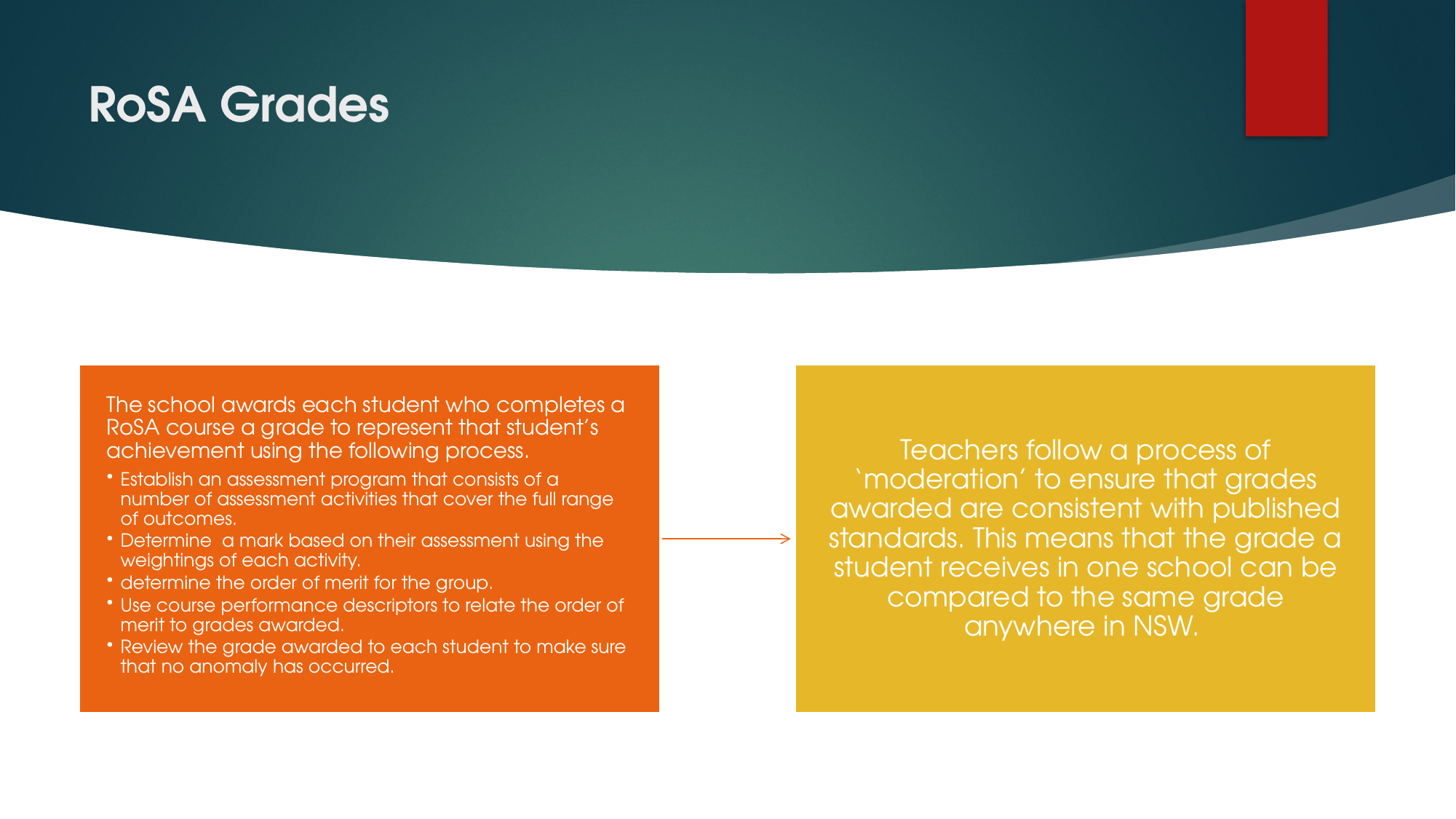

# RoSA Grades

The school awards each student who completes a RoSA course a grade to represent that student’s achievement using the following process.
Establish an assessment program that consists of a number of assessment activities that cover the full range of outcomes.
Determine  a mark based on their assessment using the weightings of each activity.
determine the order of merit for the group.
Use course performance descriptors to relate the order of merit to grades awarded.
Review the grade awarded to each student to make sure that no anomaly has occurred.
Teachers follow a process of ‘moderation’ to ensure that grades awarded are consistent with published standards. This means that the grade a student receives in one school can be compared to the same grade anywhere in NSW.